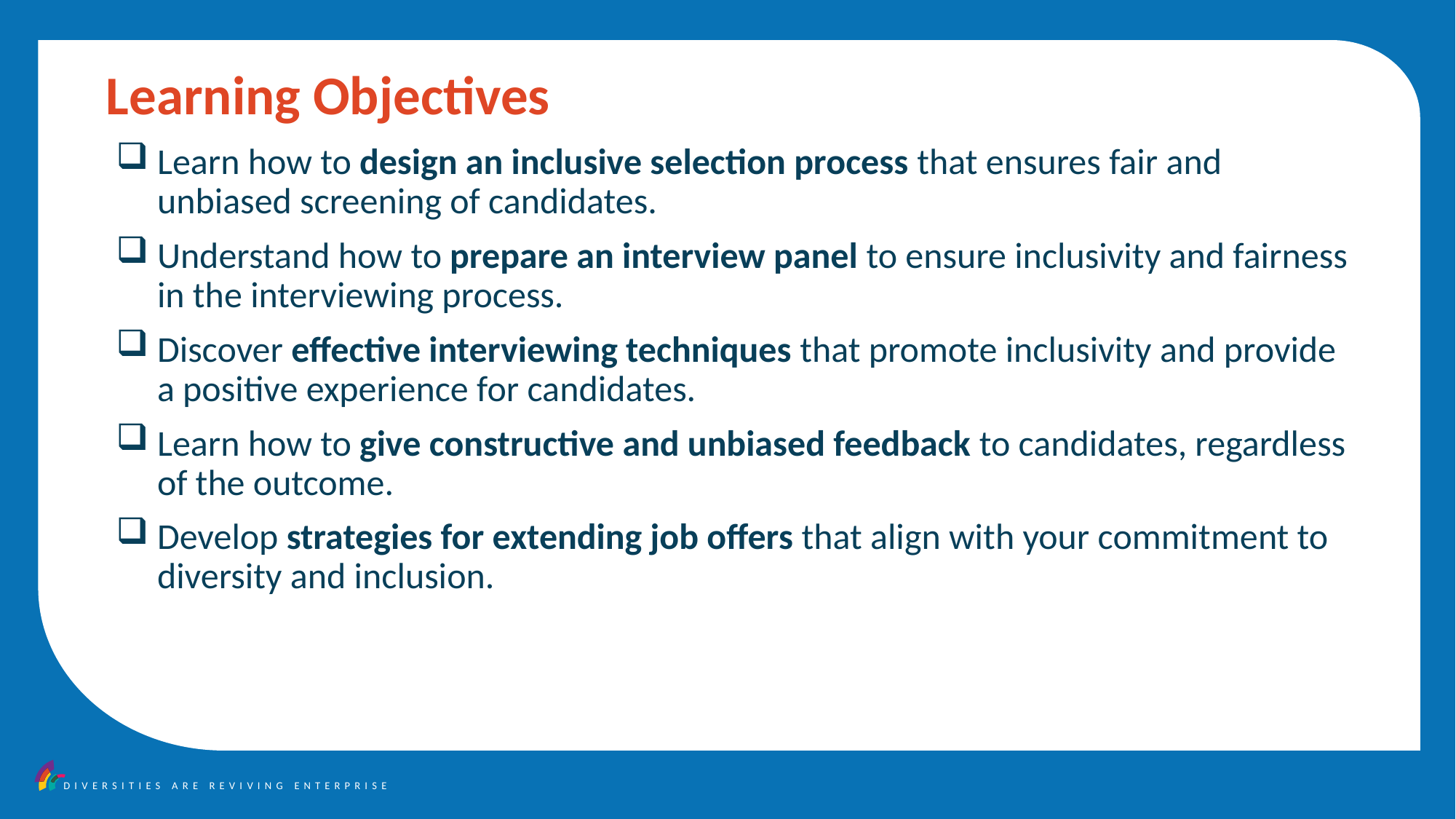

Learning Objectives
Learn how to design an inclusive selection process that ensures fair and unbiased screening of candidates.
Understand how to prepare an interview panel to ensure inclusivity and fairness in the interviewing process.
Discover effective interviewing techniques that promote inclusivity and provide a positive experience for candidates.
Learn how to give constructive and unbiased feedback to candidates, regardless of the outcome.
Develop strategies for extending job offers that align with your commitment to diversity and inclusion.